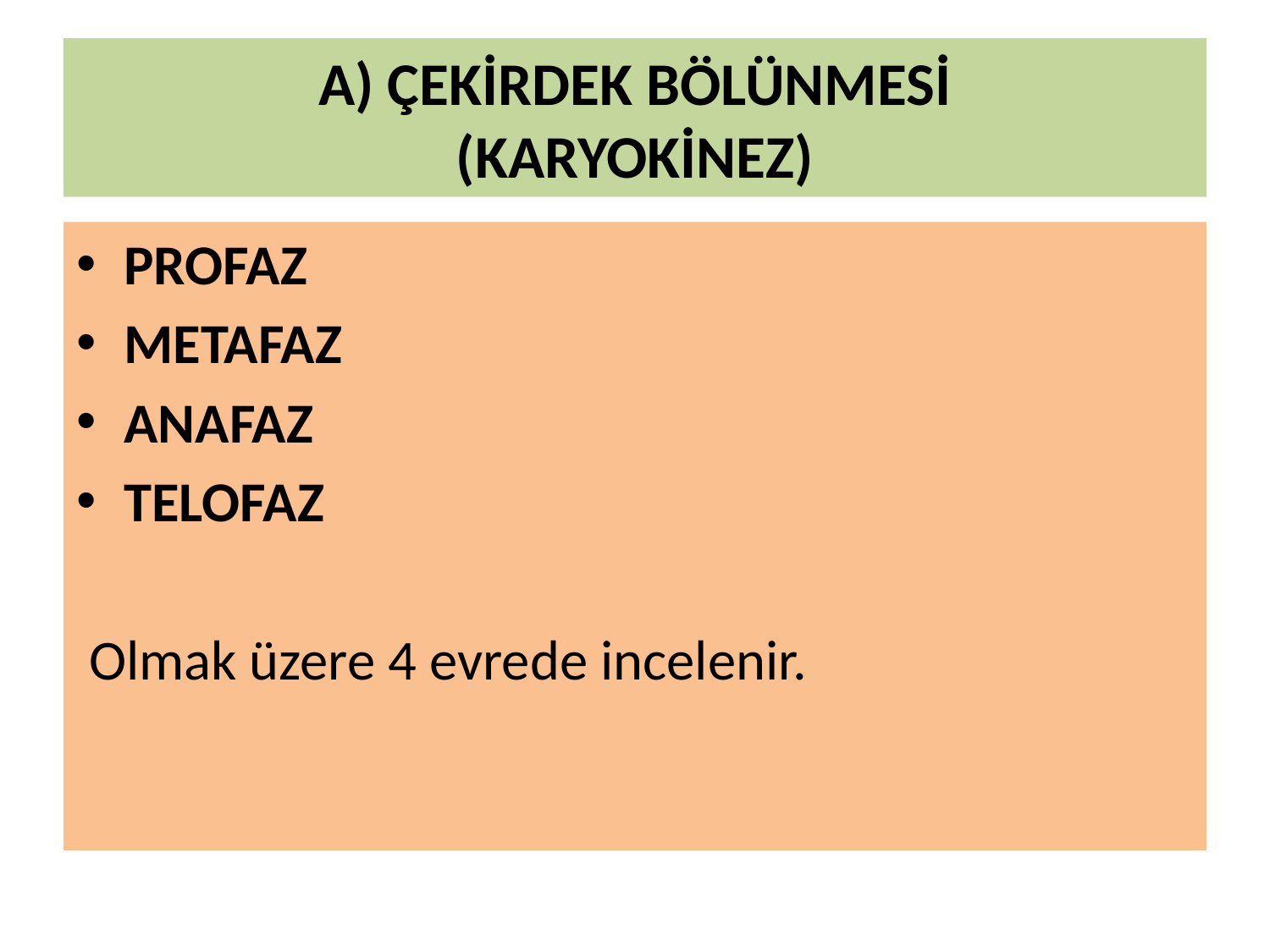

# A) ÇEKİRDEK BÖLÜNMESİ (KARYOKİNEZ)
PROFAZ
METAFAZ
ANAFAZ
TELOFAZ

 Olmak üzere 4 evrede incelenir.